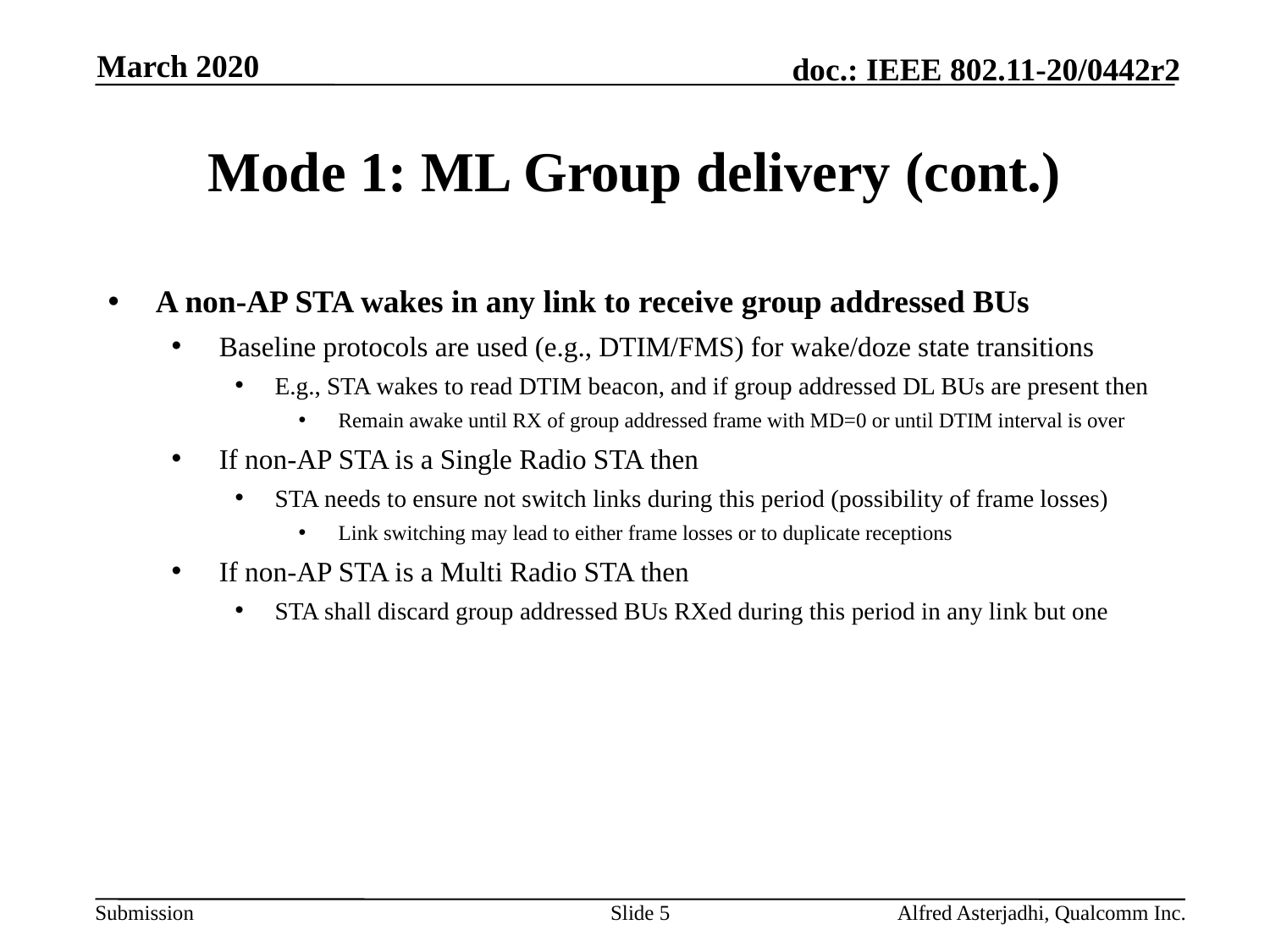

March 2020
# Mode 1: ML Group delivery (cont.)
A non-AP STA wakes in any link to receive group addressed BUs
Baseline protocols are used (e.g., DTIM/FMS) for wake/doze state transitions
E.g., STA wakes to read DTIM beacon, and if group addressed DL BUs are present then
Remain awake until RX of group addressed frame with MD=0 or until DTIM interval is over
If non-AP STA is a Single Radio STA then
STA needs to ensure not switch links during this period (possibility of frame losses)
Link switching may lead to either frame losses or to duplicate receptions
If non-AP STA is a Multi Radio STA then
STA shall discard group addressed BUs RXed during this period in any link but one
Slide 5
Alfred Asterjadhi, Qualcomm Inc.